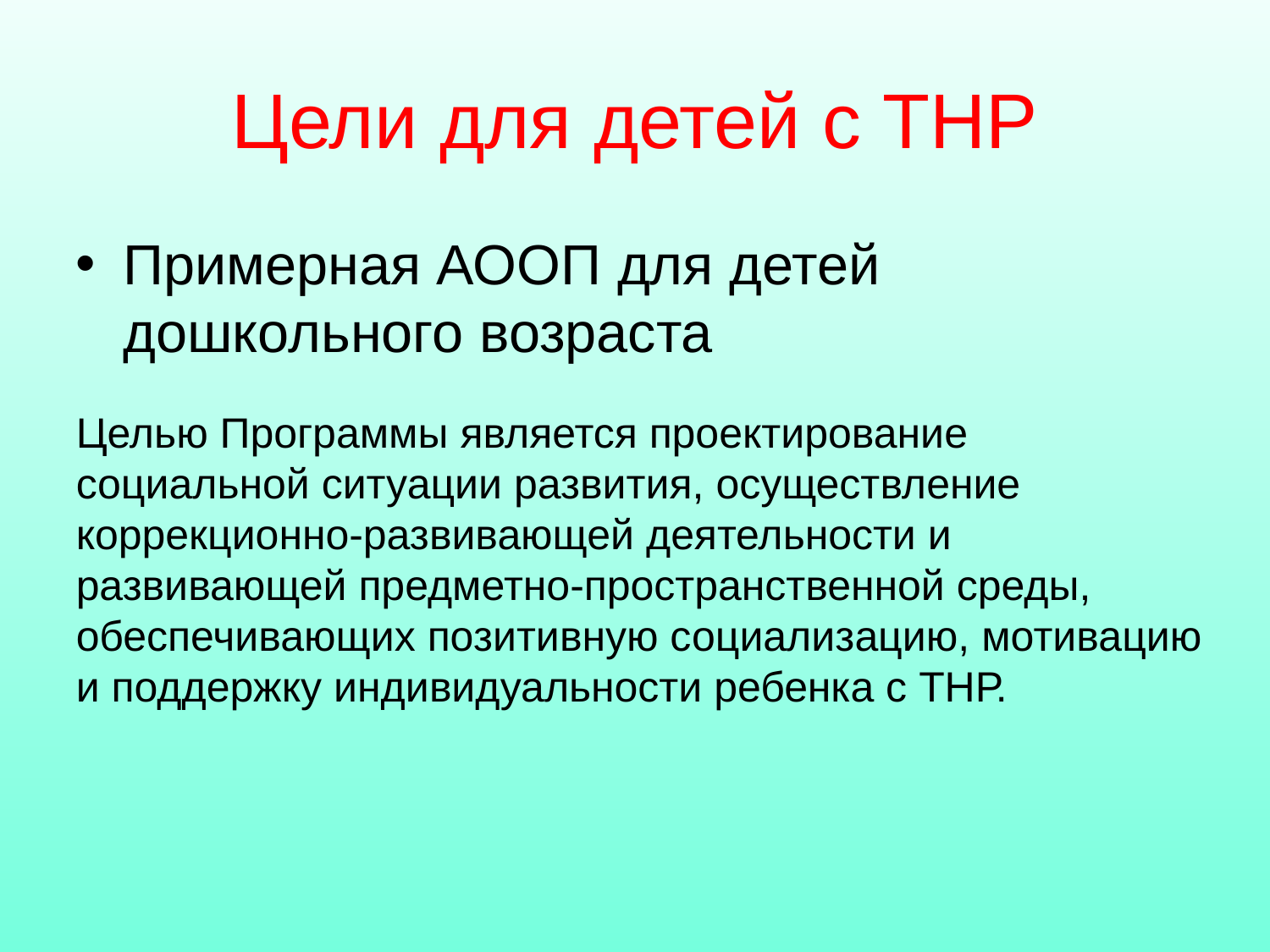

# Цели для детей с ТНР
Примерная АООП для детей дошкольного возраста
Целью Программы является проектирование социальной ситуации развития, осуществление коррекционно-развивающей деятельности и развивающей предметно-пространственной среды, обеспечивающих позитивную социализацию, мотивацию и поддержку индивидуальности ребенка с ТНР.